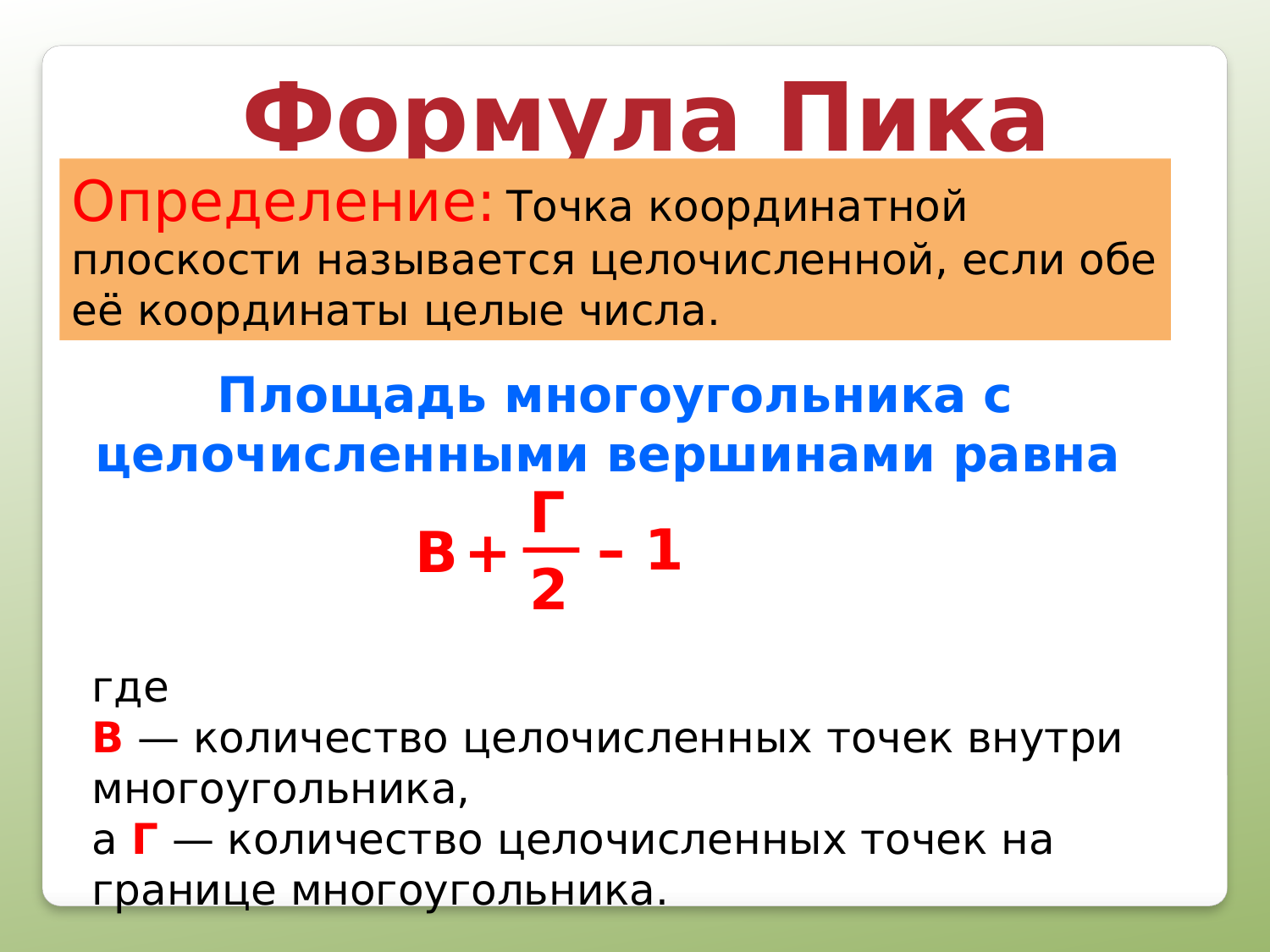

Формула Пика
Определение: Точка координатной плоскости называется целочисленной, если обе её координаты целые числа.
Площадь многоугольника с целочисленными вершинами равна

где
В — количество целочисленных точек внутри многоугольника,
а Г — количество целочисленных точек на границе многоугольника.
Г
– 1
B
+

2